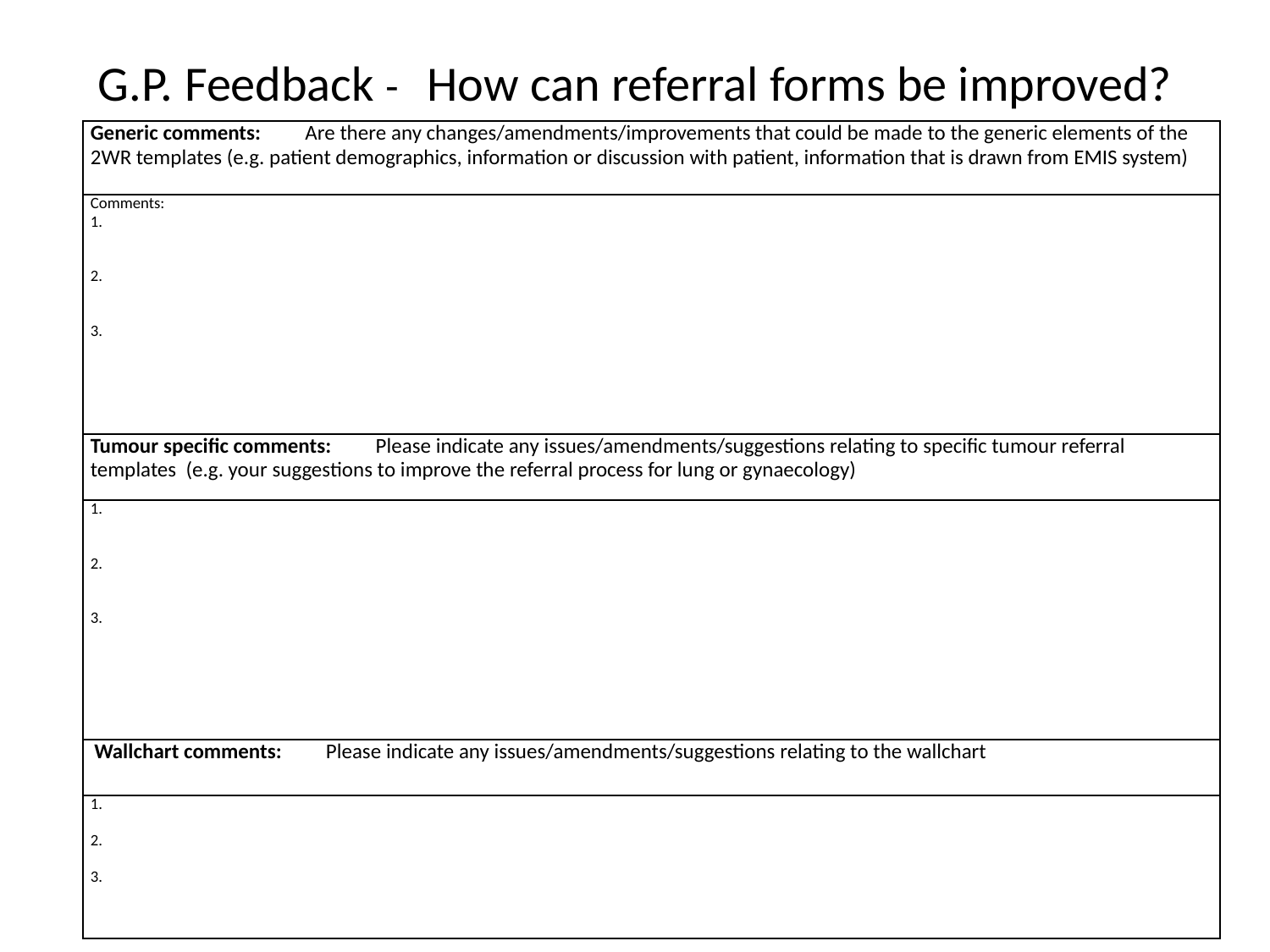

# G.P. Feedback -   How can referral forms be improved?
| Generic comments: Are there any changes/amendments/improvements that could be made to the generic elements of the 2WR templates (e.g. patient demographics, information or discussion with patient, information that is drawn from EMIS system) |
| --- |
| Comments: 1.     2.     3. |
| Tumour specific comments: Please indicate any issues/amendments/suggestions relating to specific tumour referral templates (e.g. your suggestions to improve the referral process for lung or gynaecology) |
| 1.     2.     3. |
| Wallchart comments: Please indicate any issues/amendments/suggestions relating to the wallchart |
| 1.   2.   3. |